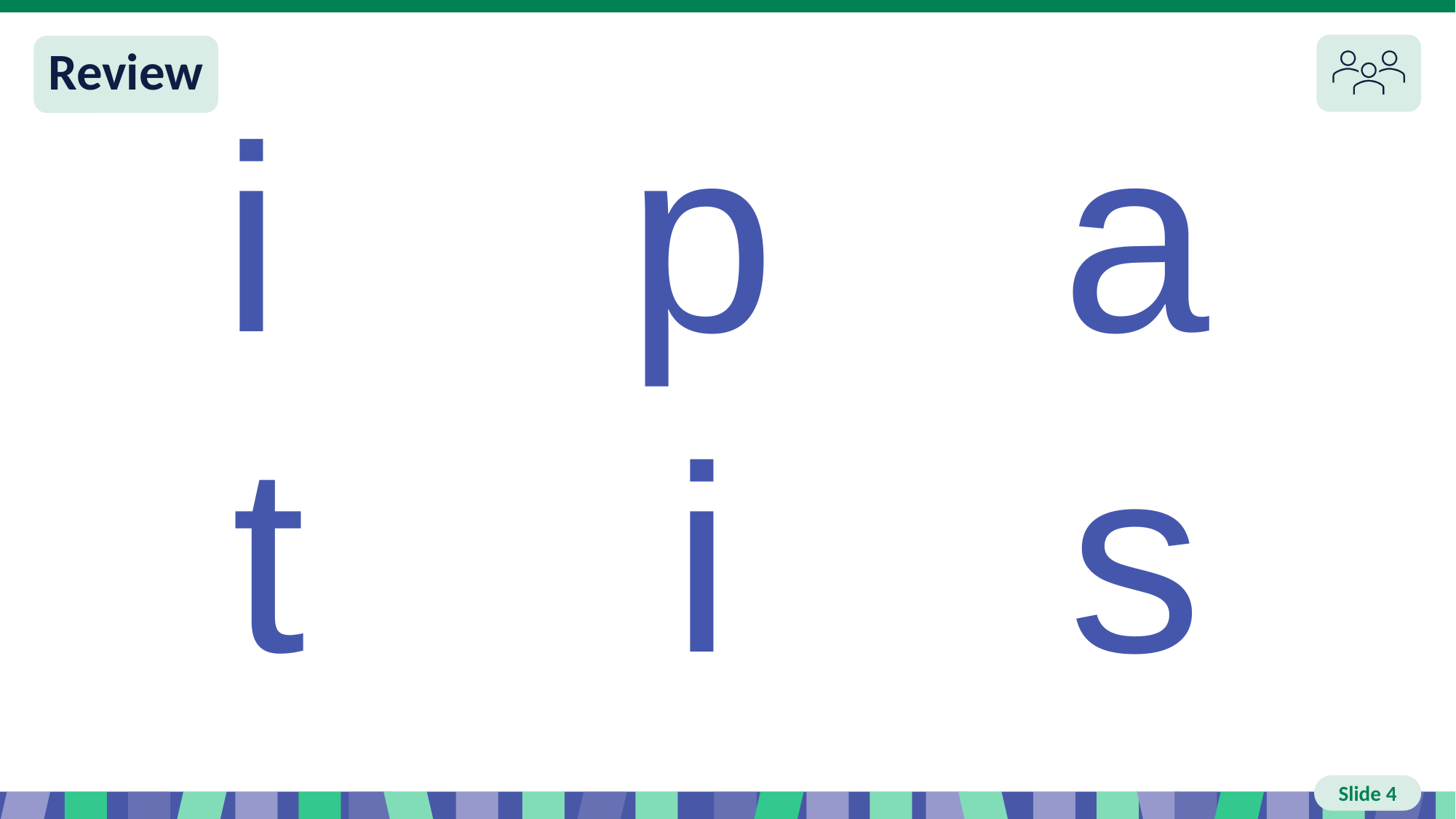

Slide 4 Review
i
p
a
t
i
s